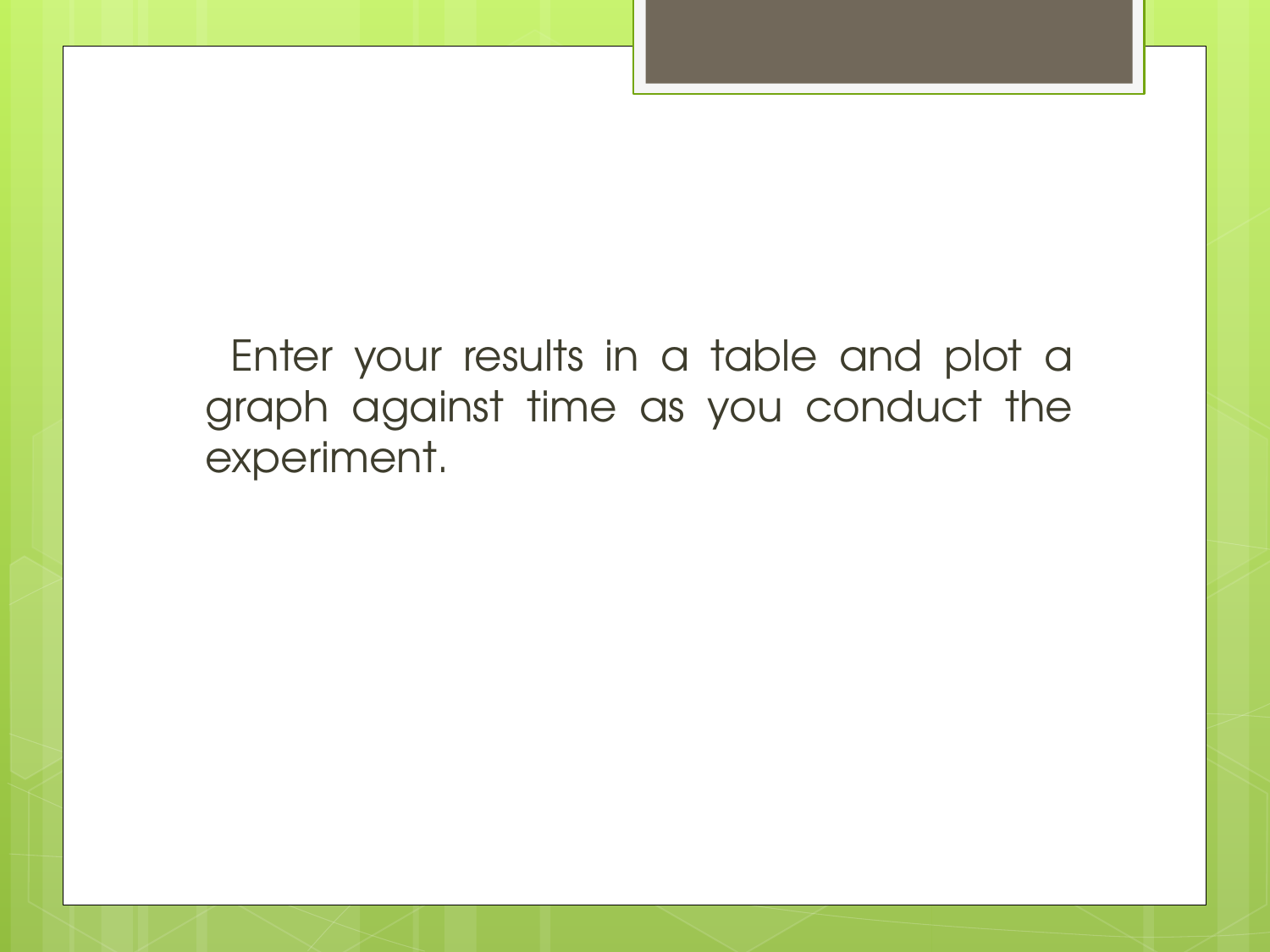

#
   Enter your results in a table and plot a graph against time as you conduct the experiment.